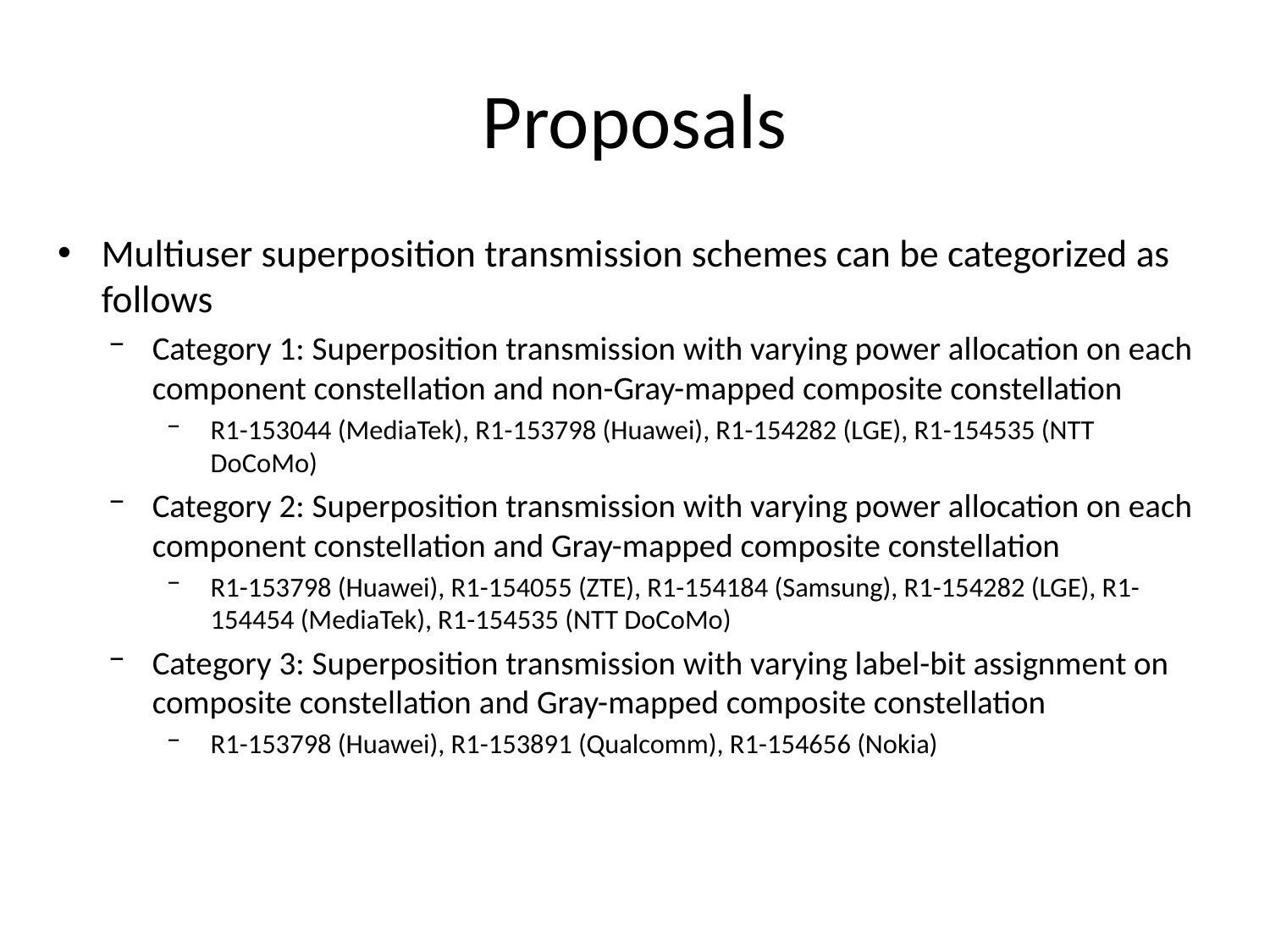

# Proposals
Multiuser superposition transmission schemes can be categorized as follows
Category 1: Superposition transmission with varying power allocation on each component constellation and non-Gray-mapped composite constellation
R1-153044 (MediaTek), R1-153798 (Huawei), R1-154282 (LGE), R1-154535 (NTT DoCoMo)
Category 2: Superposition transmission with varying power allocation on each component constellation and Gray-mapped composite constellation
R1-153798 (Huawei), R1-154055 (ZTE), R1-154184 (Samsung), R1-154282 (LGE), R1-154454 (MediaTek), R1-154535 (NTT DoCoMo)
Category 3: Superposition transmission with varying label-bit assignment on composite constellation and Gray-mapped composite constellation
R1-153798 (Huawei), R1-153891 (Qualcomm), R1-154656 (Nokia)